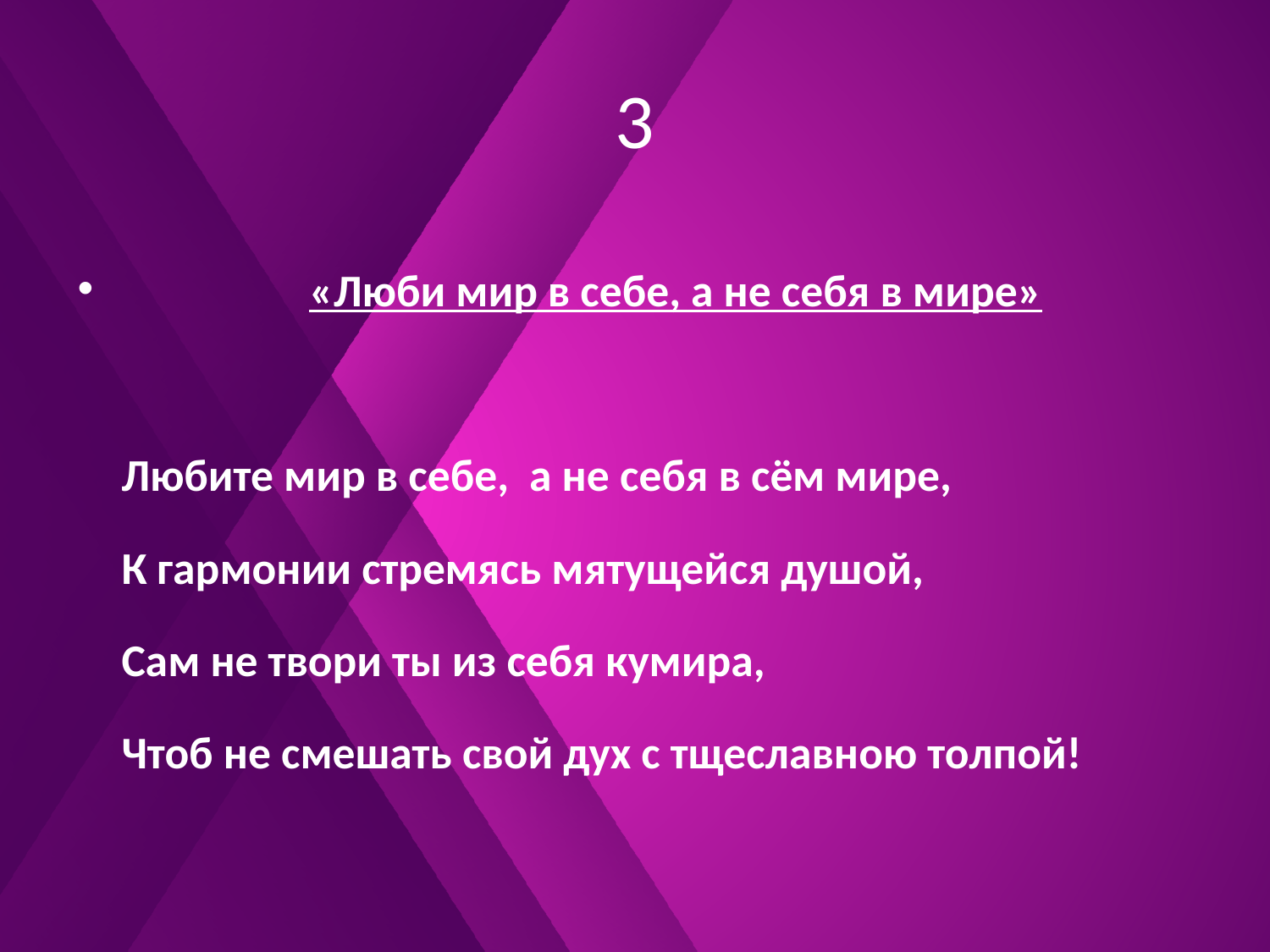

# 3

                     «Люби мир в себе, а не себя в мире»
Любите мир в себе,  а не себя в сём мире,
К гармонии стремясь мятущейся душой,
Сам не твори ты из себя кумира,
Чтоб не смешать свой дух с тщеславною толпой!